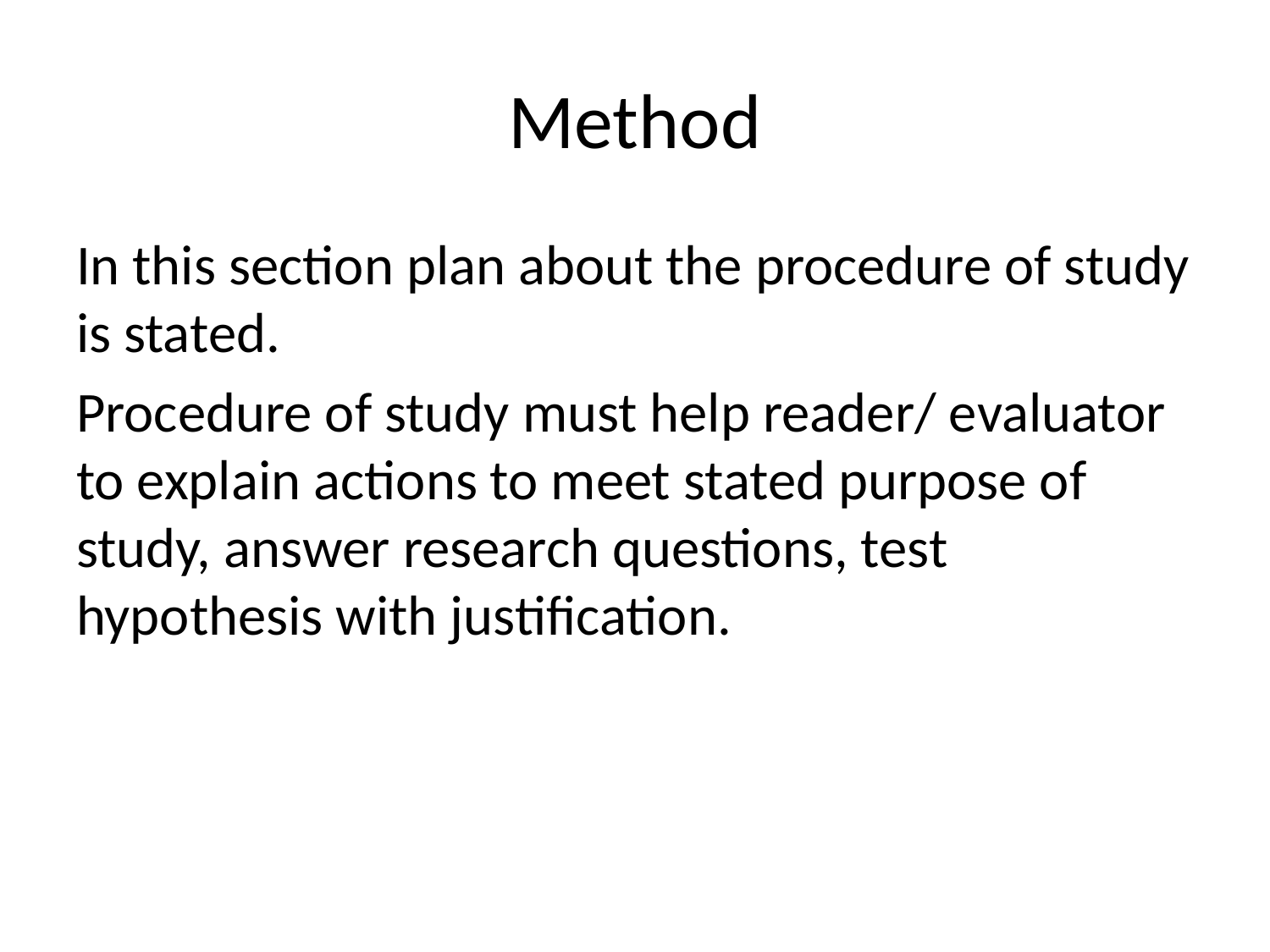

# Method
In this section plan about the procedure of study is stated.
Procedure of study must help reader/ evaluator to explain actions to meet stated purpose of study, answer research questions, test hypothesis with justification.